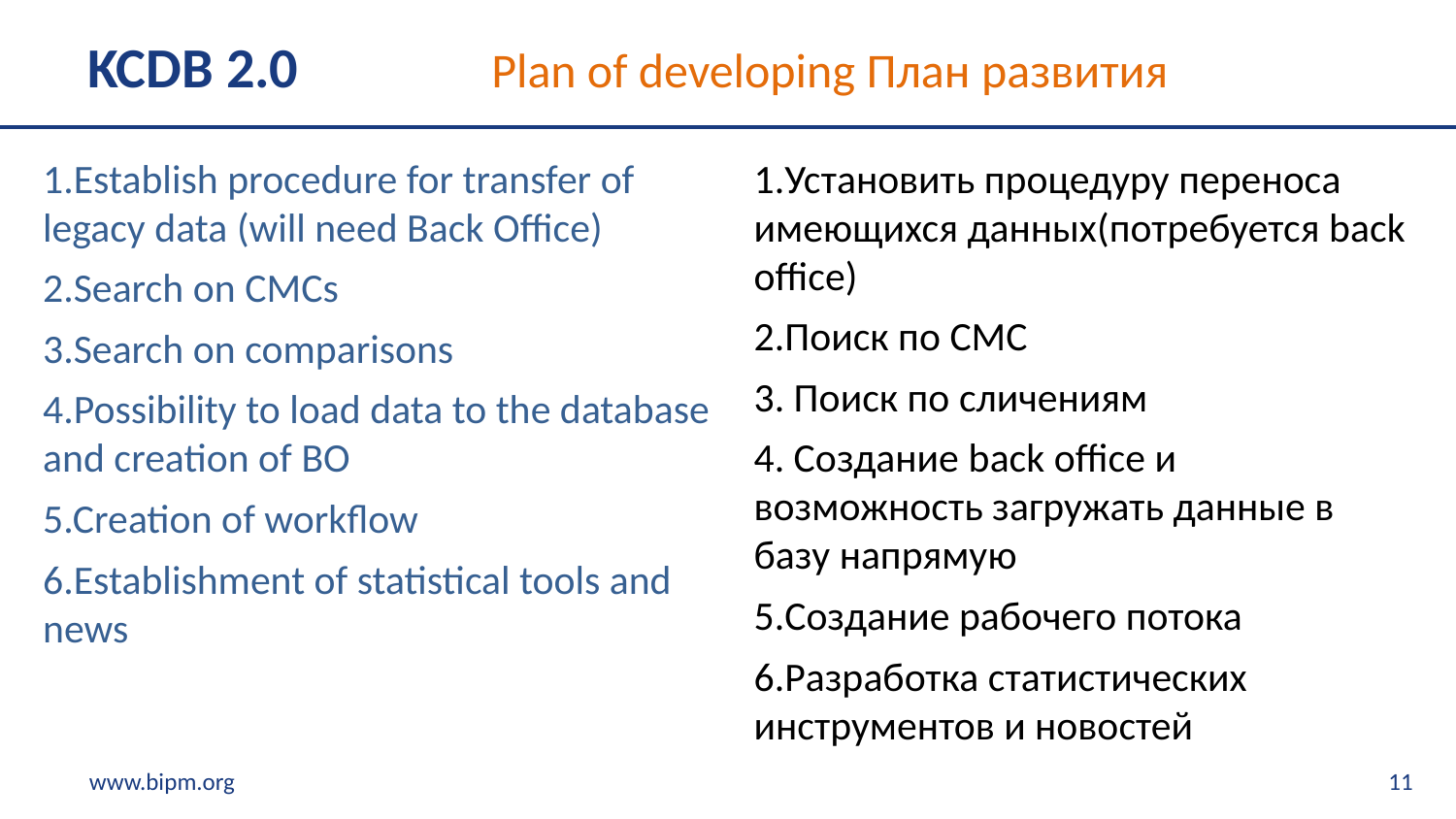

# KCDB 2.0               Plan of developing План развития
1.Establish procedure for transfer of legacy data (will need Back Office)
2.Search on CMCs
3.Search on comparisons
4.Possibility to load data to the database and creation of BO
5.Creation of workflow
6.Establishment of statistical tools and news

1.Установить процедуру переноса имеющихся данных(потребуется back office)
2.Поиск по CMC
3. Поиск по сличениям
4. Создание back office и возможность загружать данные в базу напрямую
5.Создание рабочего потока
6.Разработка статистических инструментов и новостей